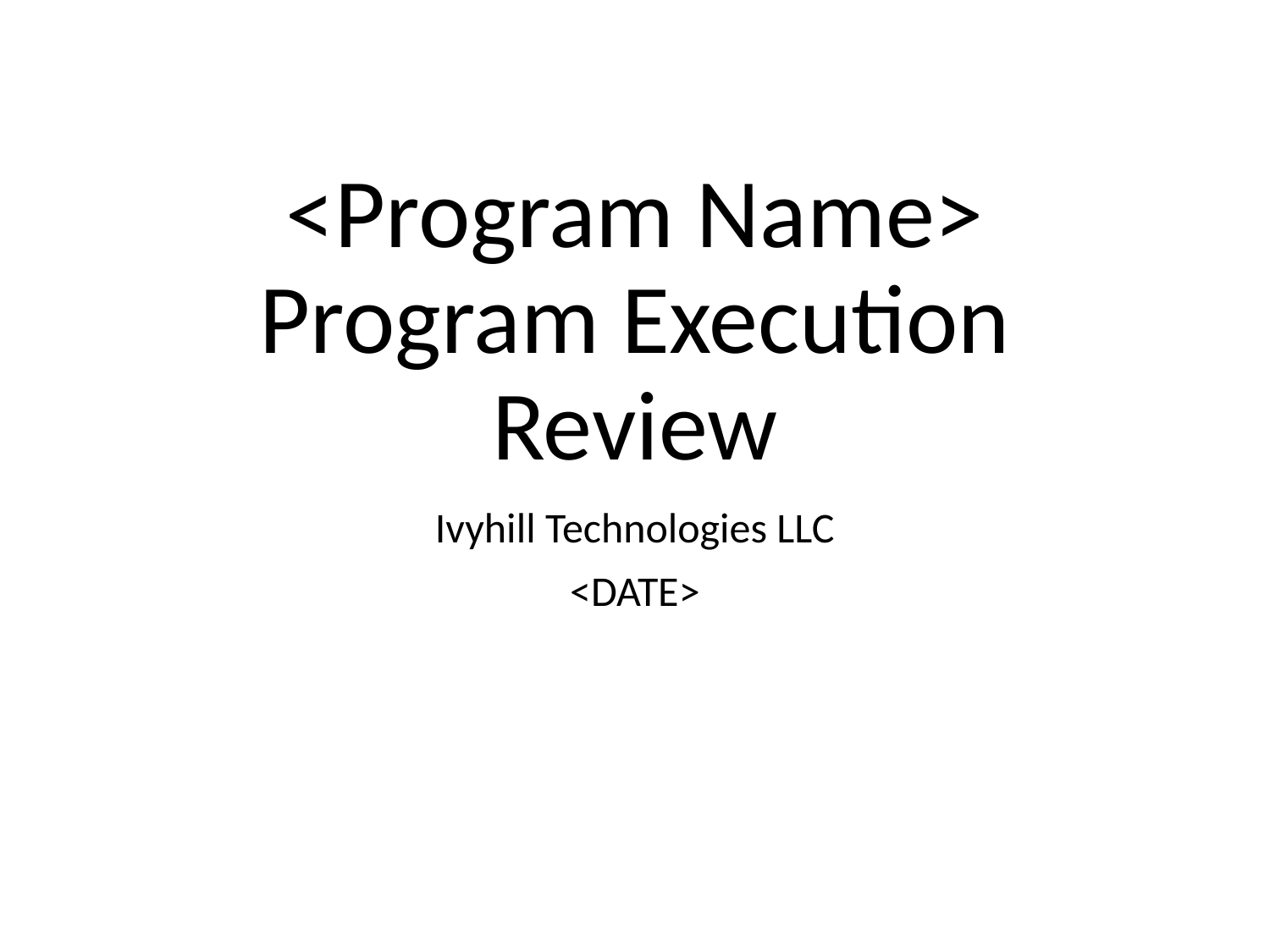

# <Program Name> Program Execution Review
Ivyhill Technologies LLC
<DATE>